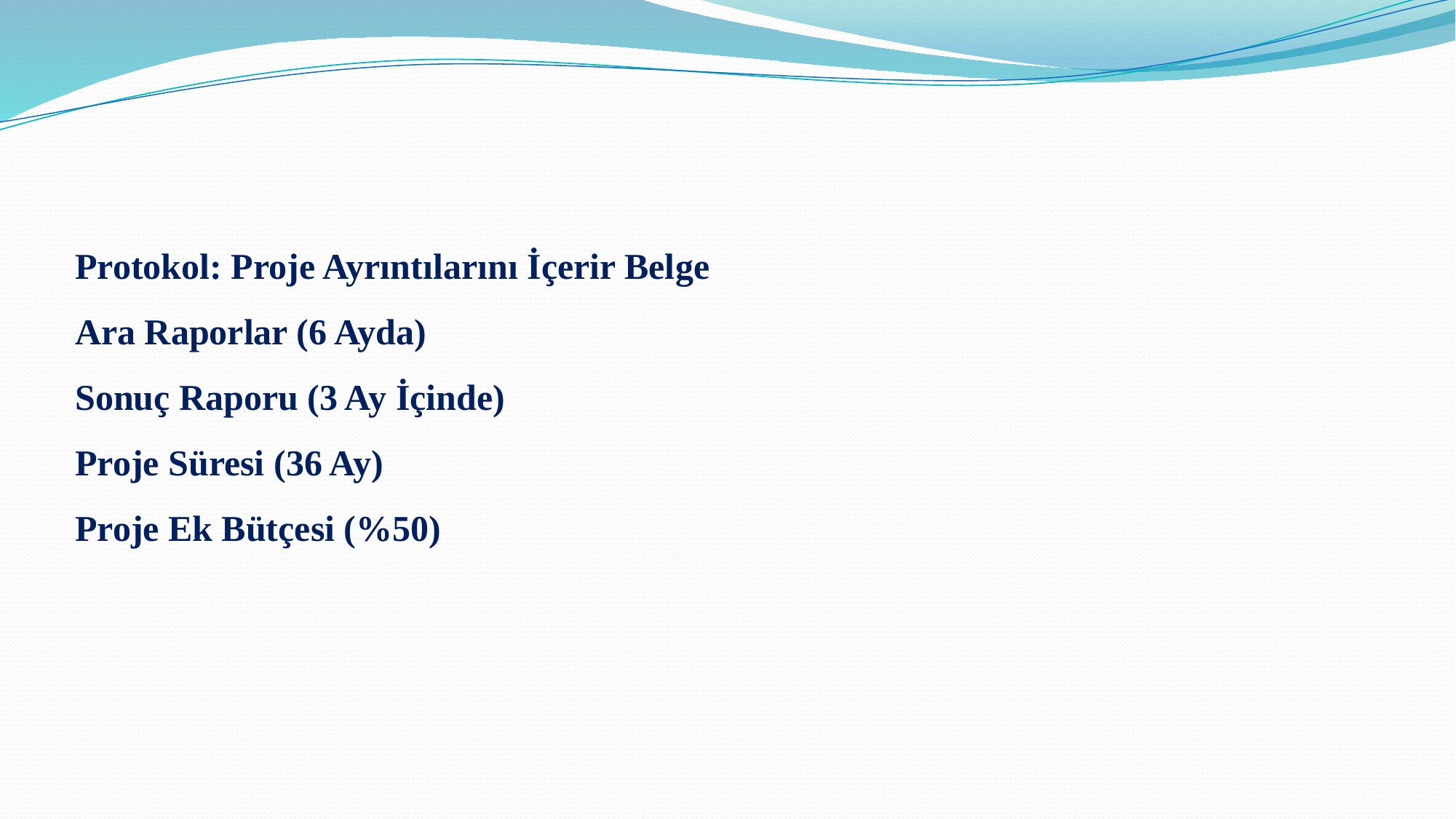

Protokol: Proje Ayrıntılarını İçerir Belge
Ara Raporlar (6 Ayda)
Sonuç Raporu (3 Ay İçinde)
Proje Süresi (36 Ay)
Proje Ek Bütçesi (%50)